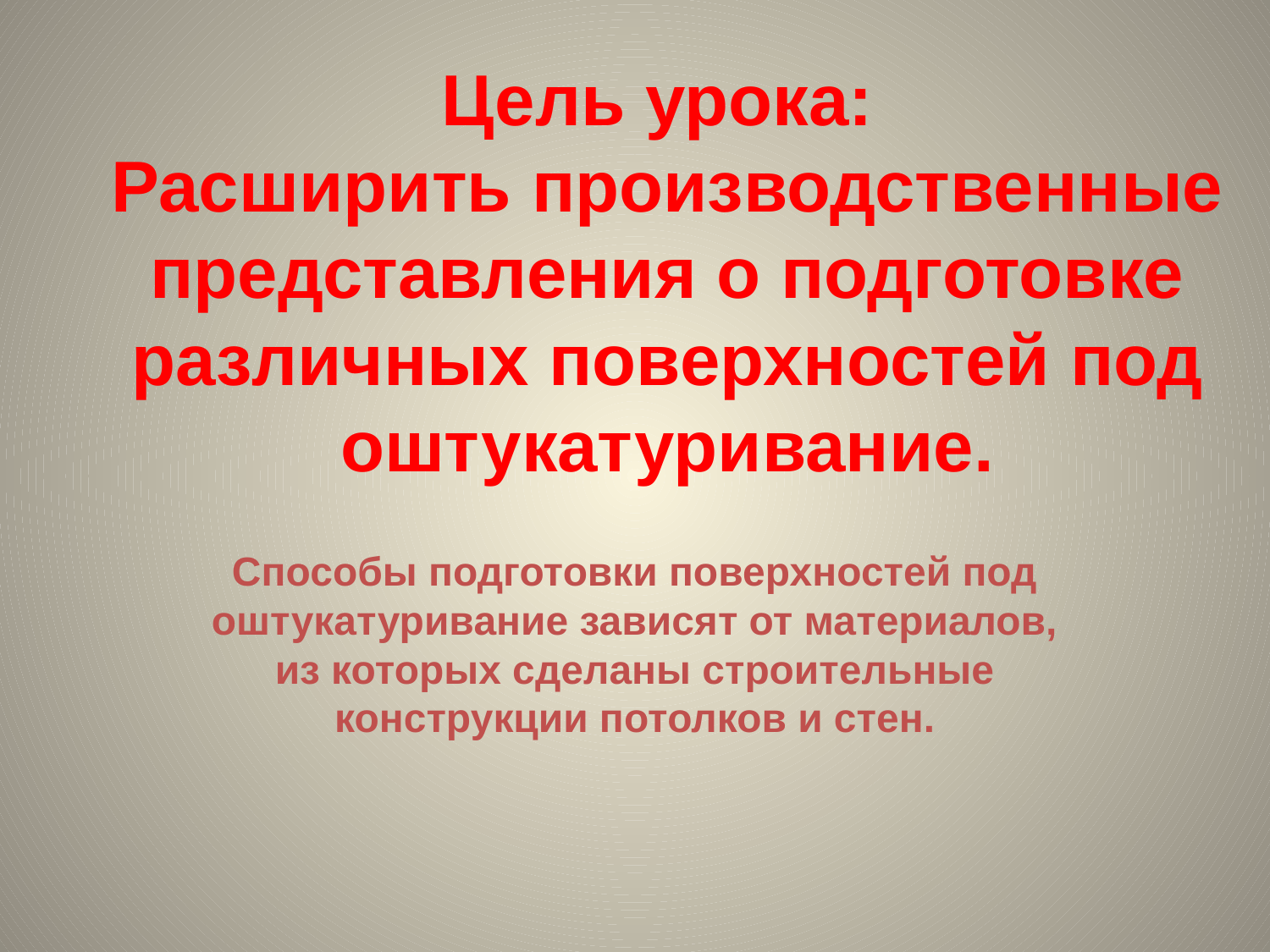

# Цель урока: Расширить производственные представления о подготовке различных поверхностей под оштукатуривание.
Способы подготовки поверхностей под оштукатуривание зависят от материалов, из которых сделаны строительные конструкции потолков и стен.